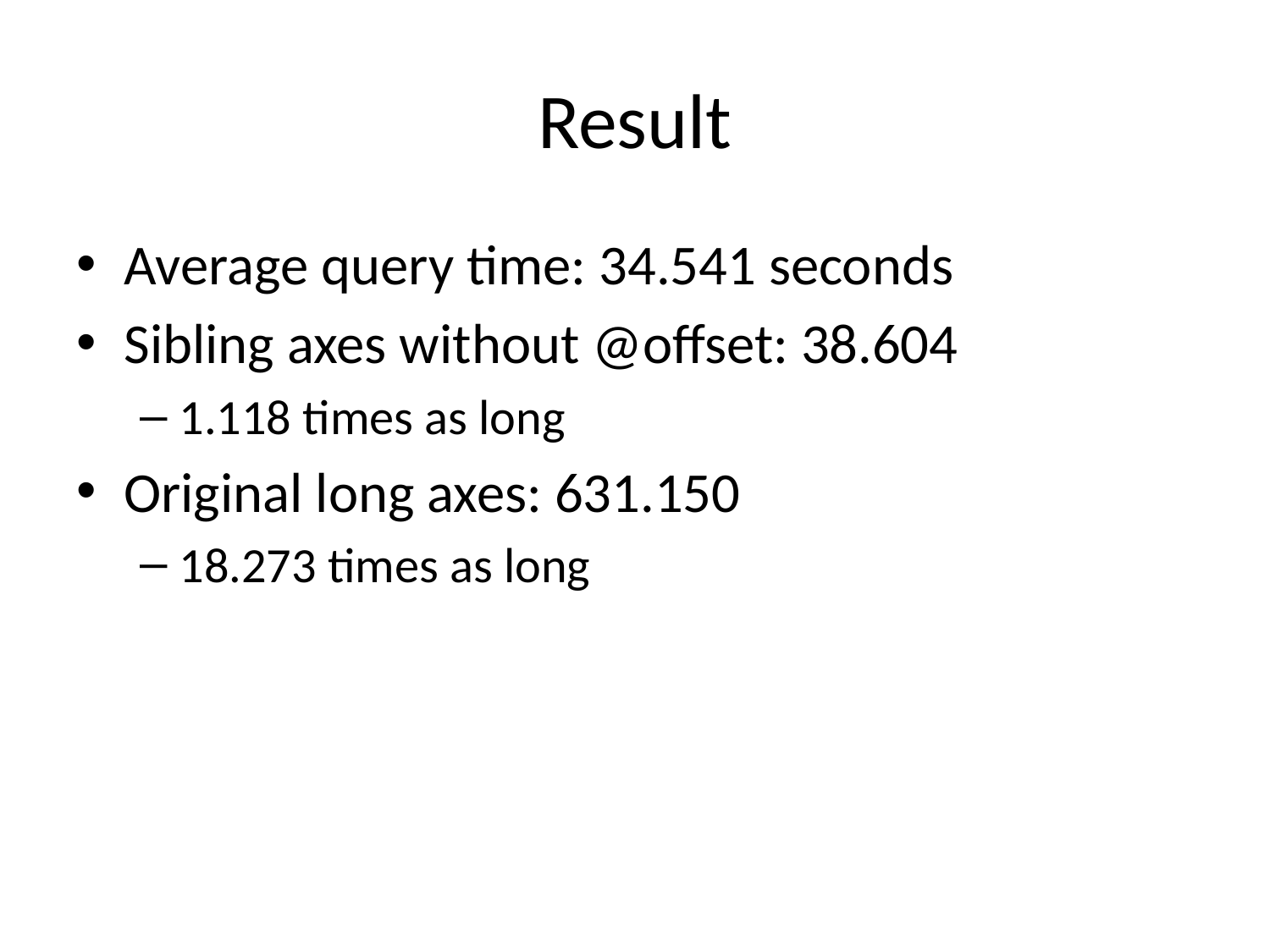

# Result
Average query time: 34.541 seconds
Sibling axes without @offset: 38.604
1.118 times as long
Original long axes: 631.150
18.273 times as long